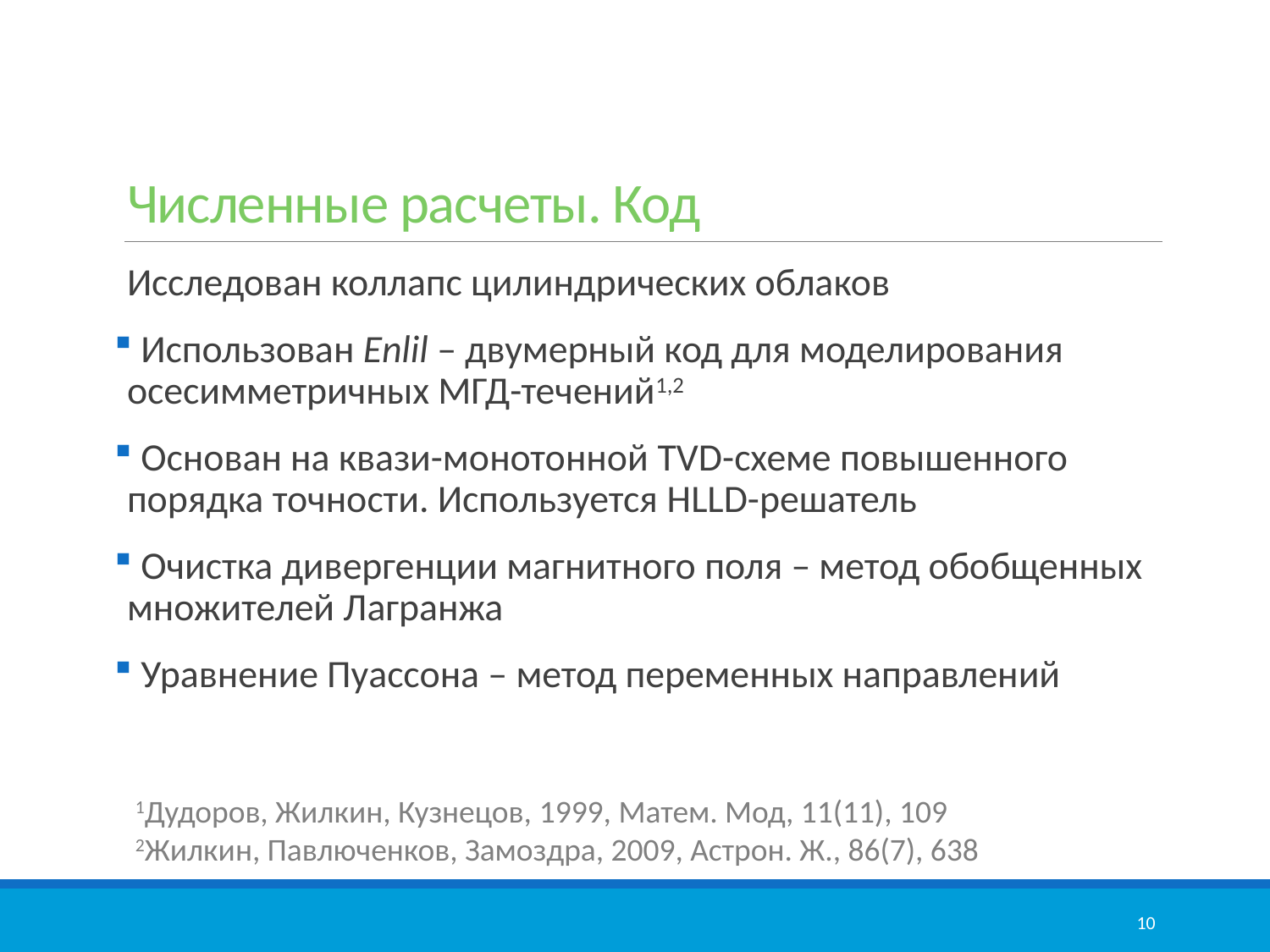

# Численные расчеты. Код
Исследован коллапс цилиндрических облаков
 Использован Enlil – двумерный код для моделирования осесимметричных МГД-течений1,2
 Основан на квази-монотонной TVD-схеме повышенного порядка точности. Используется HLLD-решатель
 Очистка дивергенции магнитного поля – метод обобщенных множителей Лагранжа
 Уравнение Пуассона – метод переменных направлений

1Дудоров, Жилкин, Кузнецов, 1999, Матем. Мод, 11(11), 109
2Жилкин, Павлюченков, Замоздра, 2009, Астрон. Ж., 86(7), 638
10